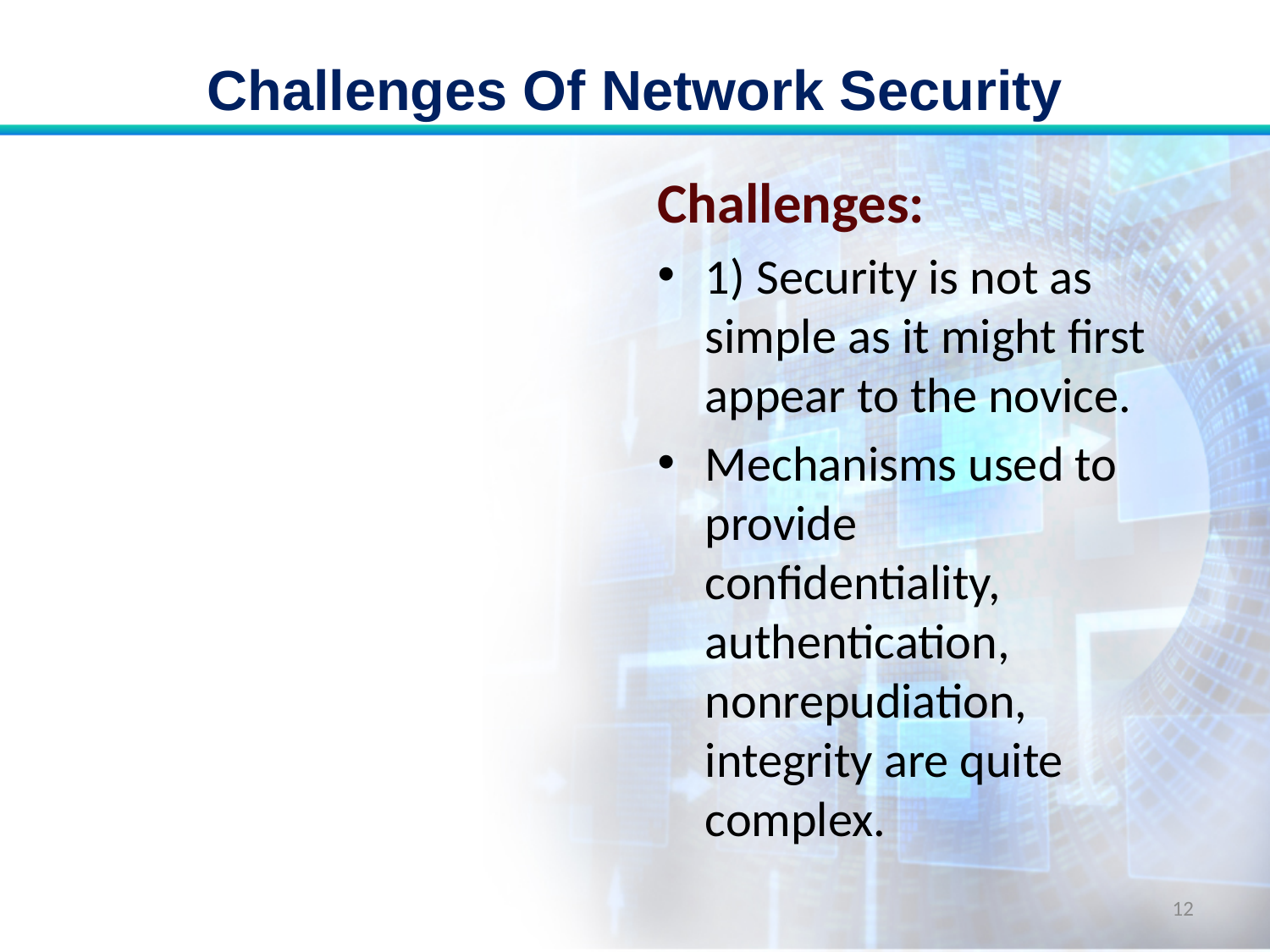

# Challenges Of Network Security
Challenges:
1) Security is not as simple as it might first appear to the novice.
Mechanisms used to provide  confidentiality, authentication, nonrepudiation, integrity are quite complex.

12